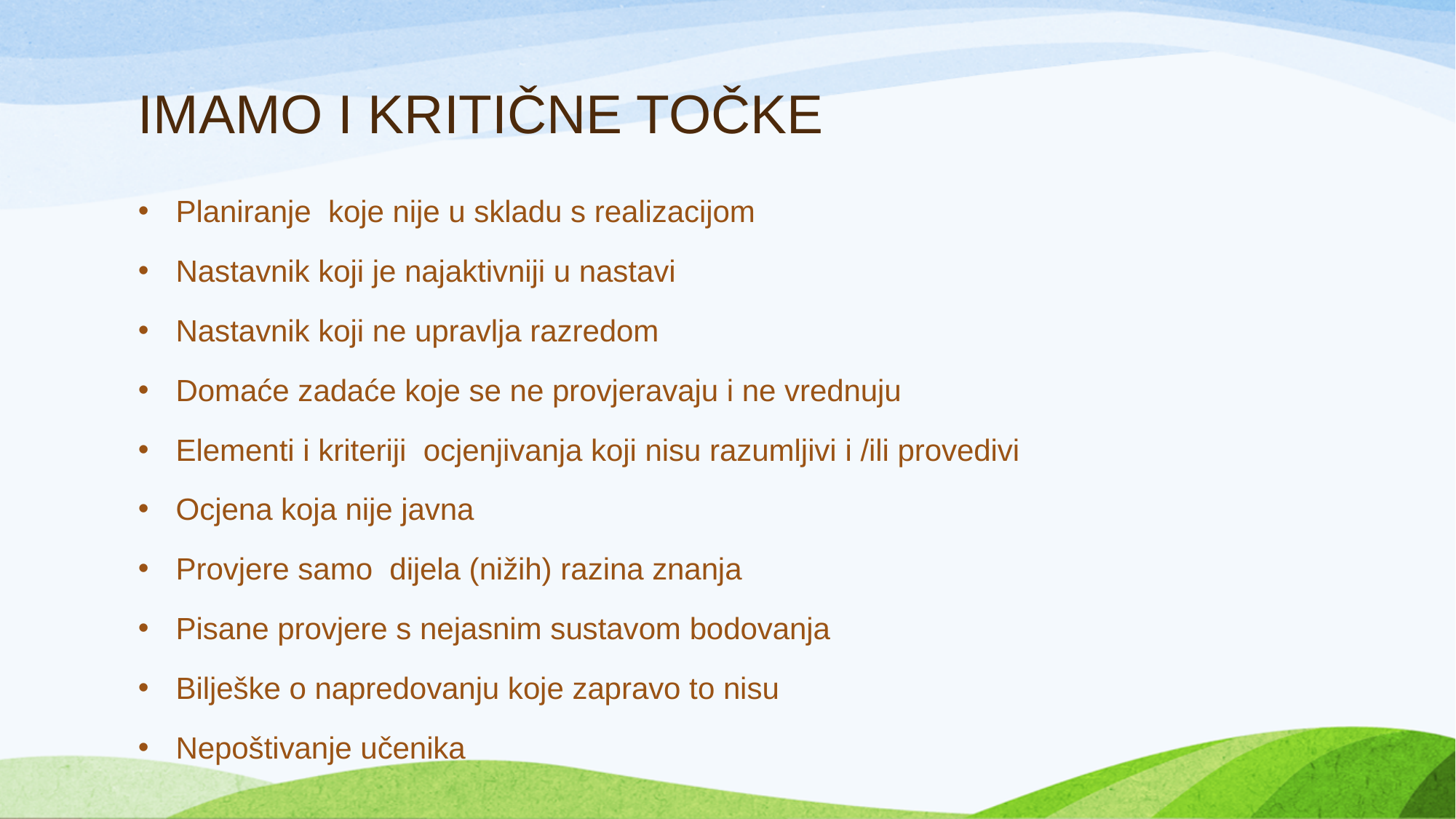

# IMAMO I KRITIČNE TOČKE
Planiranje  koje nije u skladu s realizacijom
Nastavnik koji je najaktivniji u nastavi
Nastavnik koji ne upravlja razredom
Domaće zadaće koje se ne provjeravaju i ne vrednuju
Elementi i kriteriji  ocjenjivanja koji nisu razumljivi i /ili provedivi
Ocjena koja nije javna
Provjere samo  dijela (nižih) razina znanja
Pisane provjere s nejasnim sustavom bodovanja
Bilješke o napredovanju koje zapravo to nisu
Nepoštivanje učenika